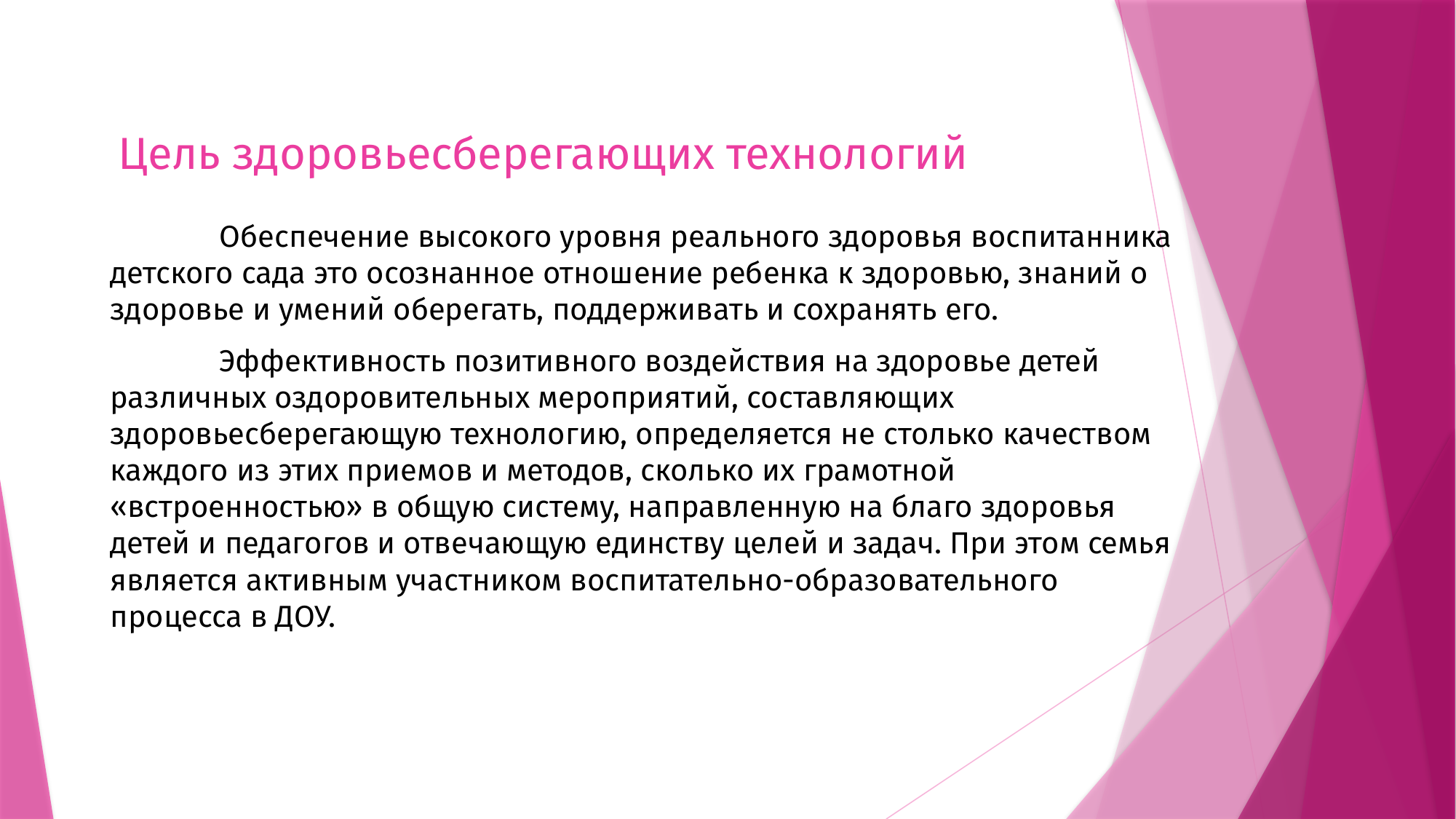

# Цель здоровьесберегающих технологий
	Обеспечение высокого уровня реального здоровья воспитанника детского сада это осознанное отношение ребенка к здоровью, знаний о здоровье и умений оберегать, поддерживать и сохранять его.
	Эффективность позитивного воздействия на здоровье детей различных оздоровительных мероприятий, составляющих здоровьесберегающую технологию, определяется не столько качеством каждого из этих приемов и методов, сколько их грамотной «встроенностью» в общую систему, направленную на благо здоровья детей и педагогов и отвечающую единству целей и задач. При этом семья является активным участником воспитательно-образовательного процесса в ДОУ.